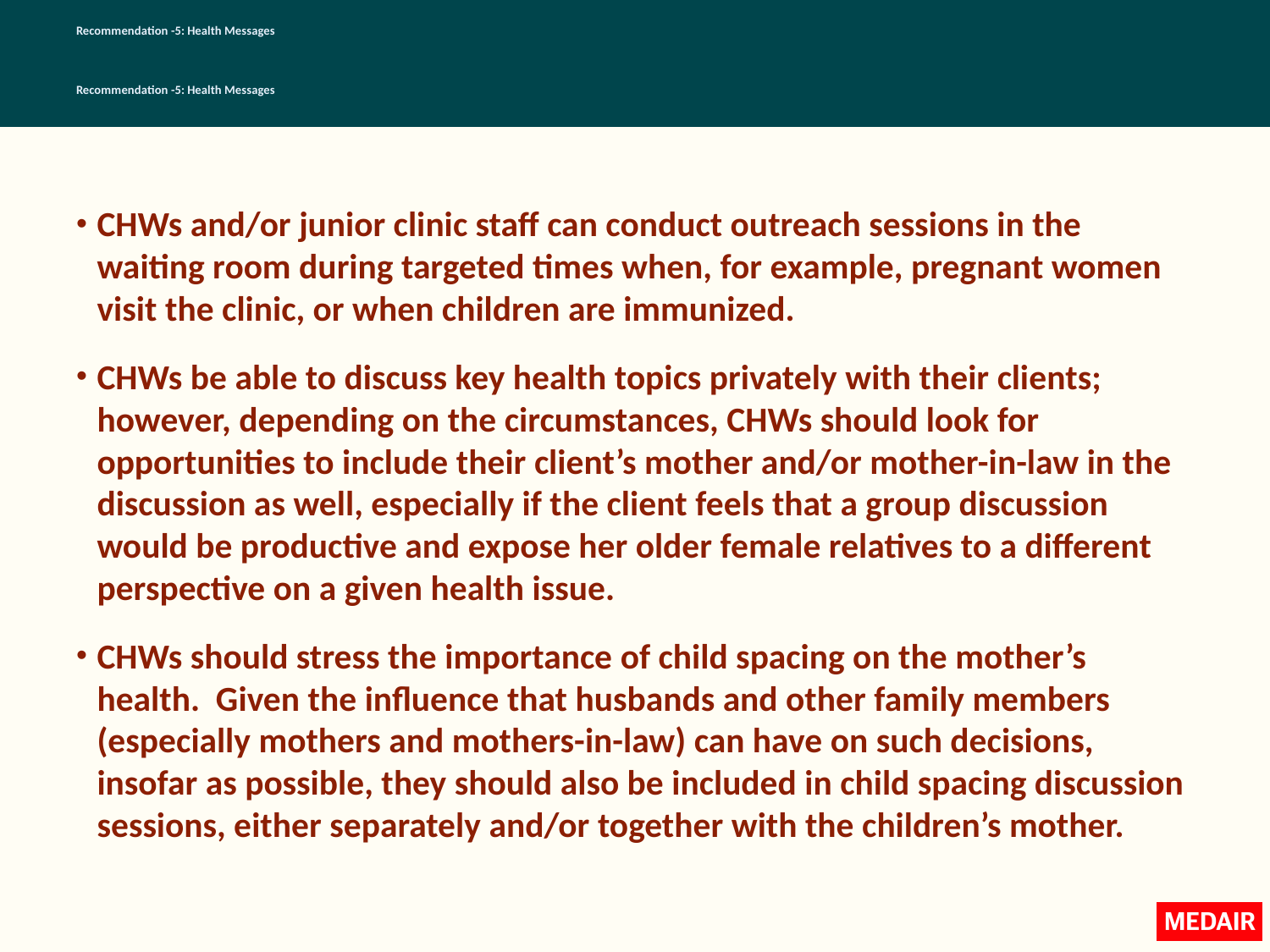

# Recommendation -5: Health Messages     Recommendation -5: Health Messages
CHWs and/or junior clinic staff can conduct outreach sessions in the waiting room during targeted times when, for example, pregnant women visit the clinic, or when children are immunized.
CHWs be able to discuss key health topics privately with their clients; however, depending on the circumstances, CHWs should look for opportunities to include their client’s mother and/or mother-in-law in the discussion as well, especially if the client feels that a group discussion would be productive and expose her older female relatives to a different perspective on a given health issue.
CHWs should stress the importance of child spacing on the mother’s health.  Given the influence that husbands and other family members (especially mothers and mothers-in-law) can have on such decisions, insofar as possible, they should also be included in child spacing discussion sessions, either separately and/or together with the children’s mother.